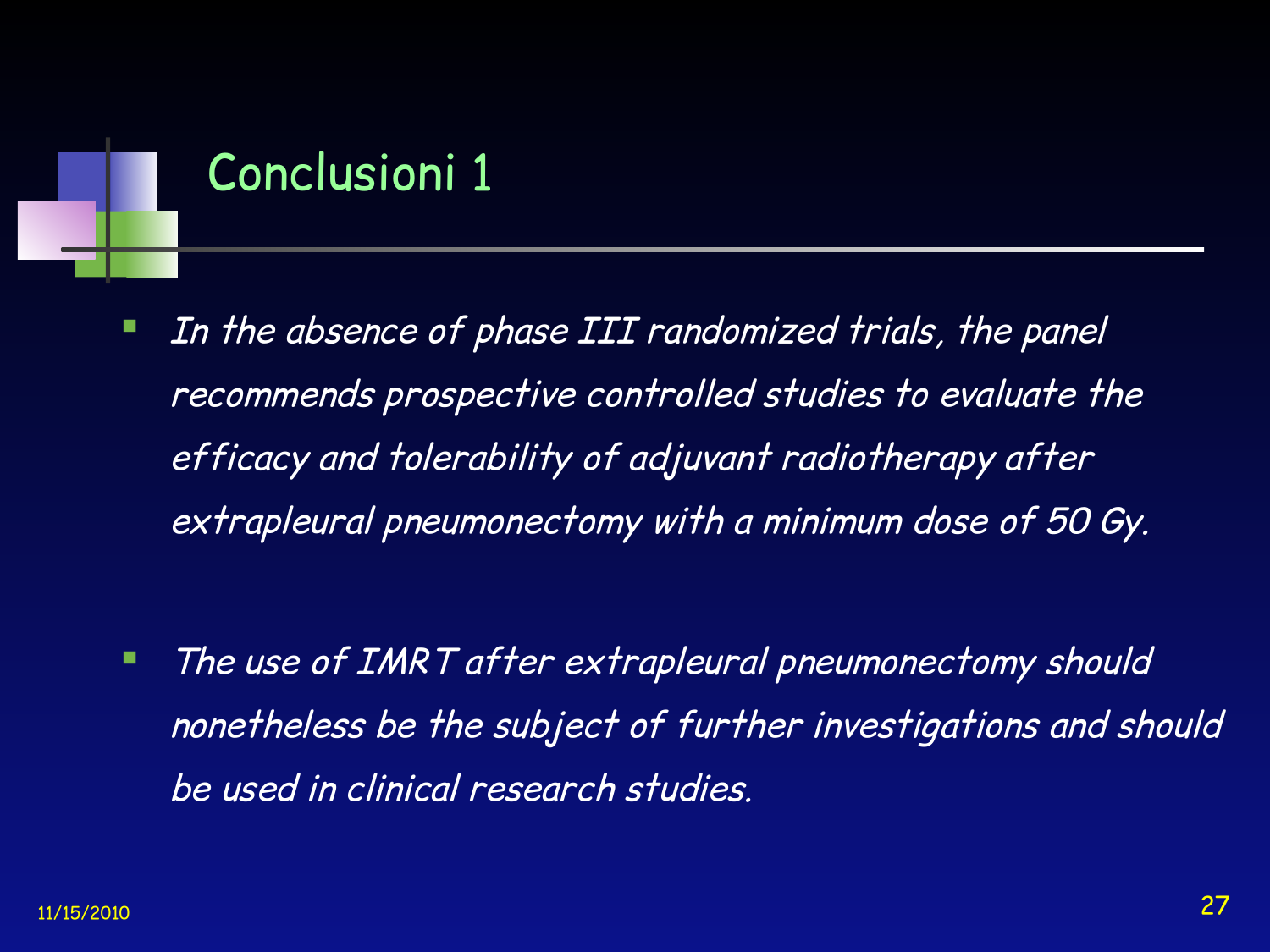

# Conclusioni 1
In the absence of phase III randomized trials, the panel recommends prospective controlled studies to evaluate the efficacy and tolerability of adjuvant radiotherapy after extrapleural pneumonectomy with a minimum dose of 50 Gy.

The use of IMRT after extrapleural pneumonectomy should nonetheless be the subject of further investigations and should be used in clinical research studies.

11/15/2010

27